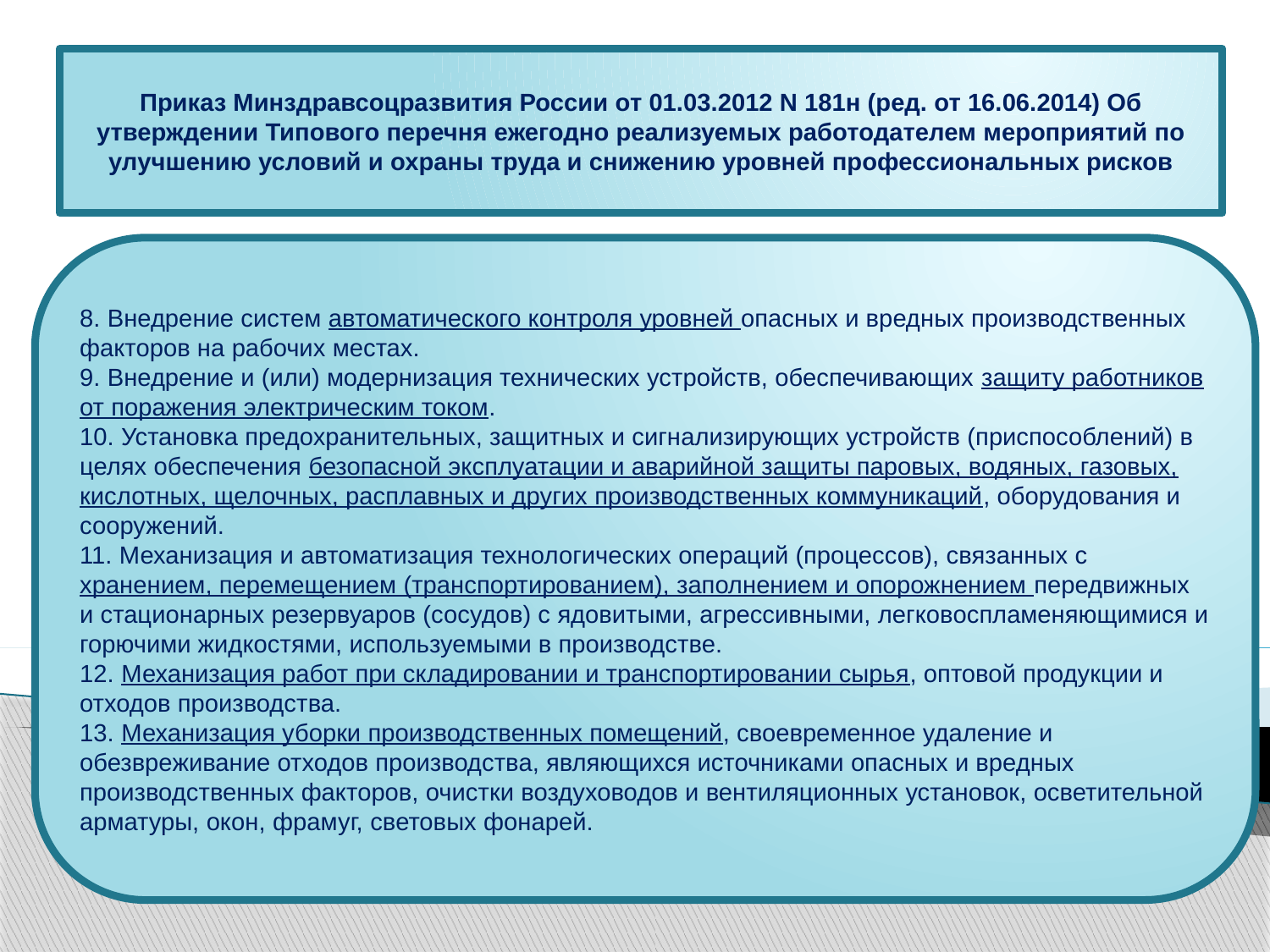

Приказ Минздравсоцразвития России от 01.03.2012 N 181н (ред. от 16.06.2014) Об утверждении Типового перечня ежегодно реализуемых работодателем мероприятий по улучшению условий и охраны труда и снижению уровней профессиональных рисков
8. Внедрение систем автоматического контроля уровней опасных и вредных производственных факторов на рабочих местах.
9. Внедрение и (или) модернизация технических устройств, обеспечивающих защиту работников от поражения электрическим током.
10. Установка предохранительных, защитных и сигнализирующих устройств (приспособлений) в целях обеспечения безопасной эксплуатации и аварийной защиты паровых, водяных, газовых, кислотных, щелочных, расплавных и других производственных коммуникаций, оборудования и сооружений.
11. Механизация и автоматизация технологических операций (процессов), связанных с хранением, перемещением (транспортированием), заполнением и опорожнением передвижных и стационарных резервуаров (сосудов) с ядовитыми, агрессивными, легковоспламеняющимися и горючими жидкостями, используемыми в производстве.
12. Механизация работ при складировании и транспортировании сырья, оптовой продукции и отходов производства.
13. Механизация уборки производственных помещений, своевременное удаление и обезвреживание отходов производства, являющихся источниками опасных и вредных производственных факторов, очистки воздуховодов и вентиляционных установок, осветительной арматуры, окон, фрамуг, световых фонарей.